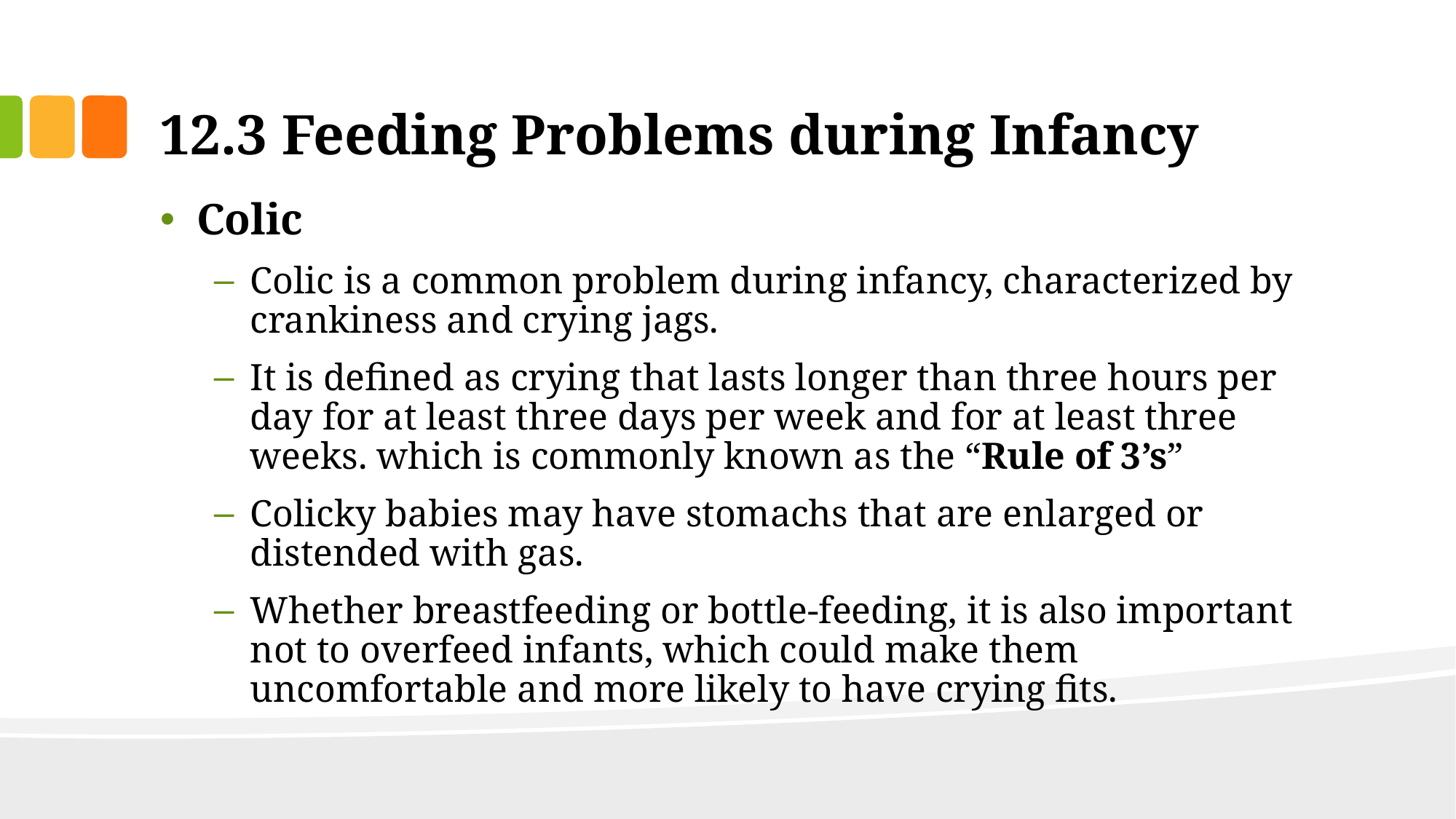

# 12.3 Feeding Problems during Infancy
Colic
Colic is a common problem during infancy, characterized by crankiness and crying jags.
It is defined as crying that lasts longer than three hours per day for at least three days per week and for at least three weeks. which is commonly known as the “Rule of 3’s”
Colicky babies may have stomachs that are enlarged or distended with gas.
Whether breastfeeding or bottle-feeding, it is also important not to overfeed infants, which could make them uncomfortable and more likely to have crying fits.